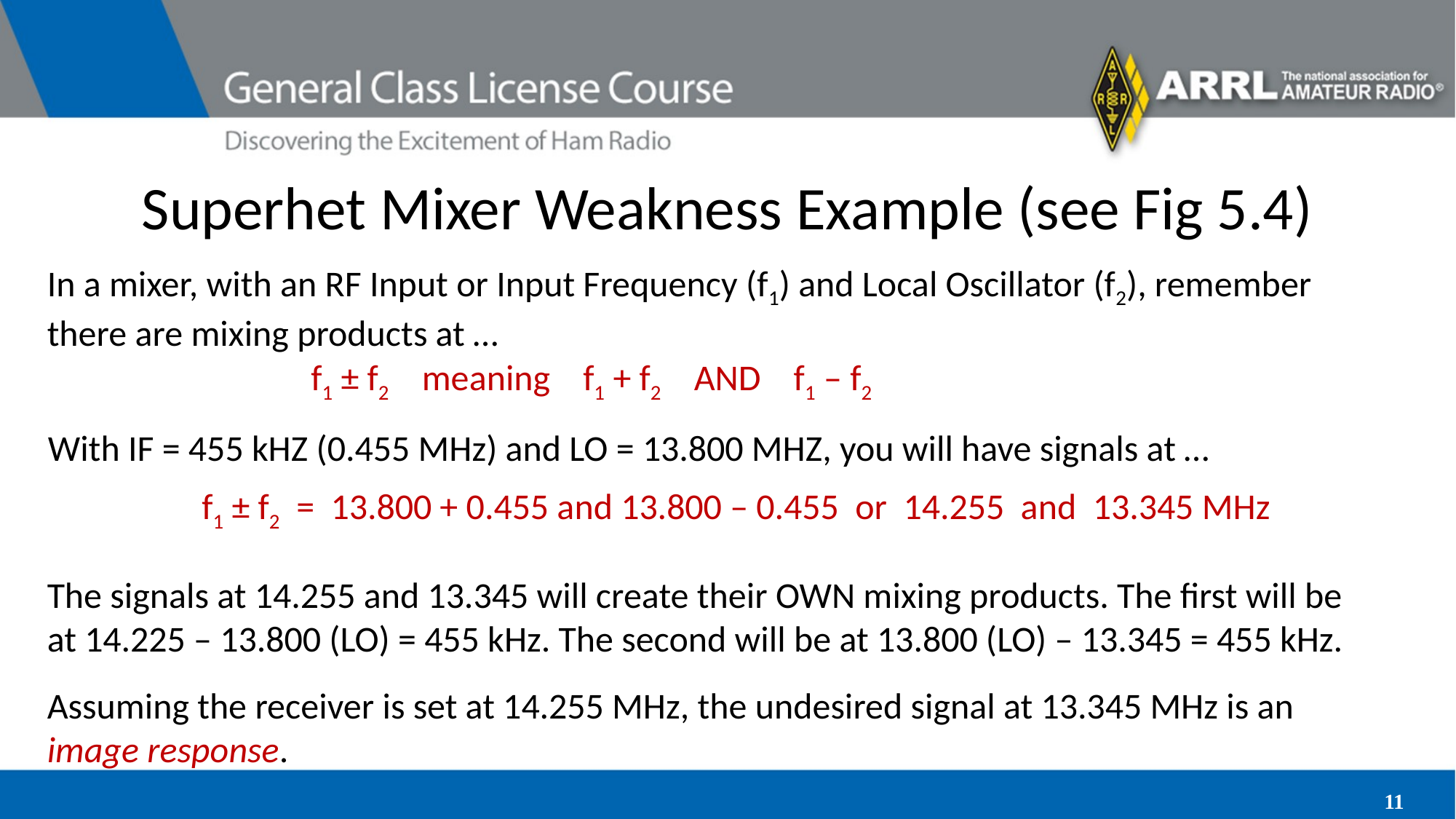

# Superhet Mixer Weakness Example (see Fig 5.4)
In a mixer, with an RF Input or Input Frequency (f1) and Local Oscillator (f2), remember there are mixing products at …
f1 ± f2    meaning    f1 + f2    AND    f1 – f2
With IF = 455 kHZ (0.455 MHz) and LO = 13.800 MHZ, you will have signals at …
f1 ± f2  =  13.800 + 0.455 and 13.800 – 0.455  or  14.255  and  13.345 MHz
The signals at 14.255 and 13.345 will create their OWN mixing products. The first will be at 14.225 – 13.800 (LO) = 455 kHz. The second will be at 13.800 (LO) – 13.345 = 455 kHz.
Assuming the receiver is set at 14.255 MHz, the undesired signal at 13.345 MHz is an image response.